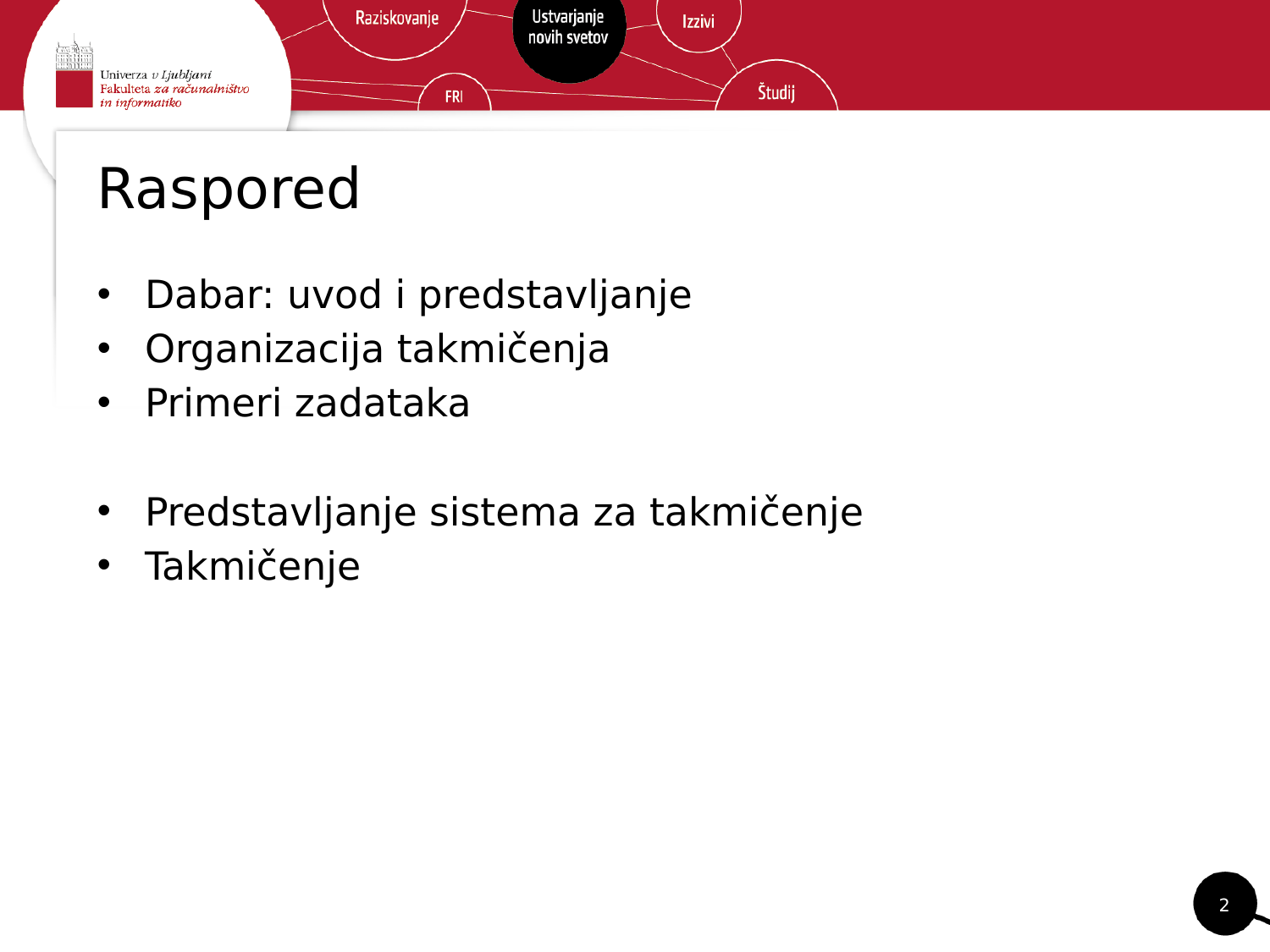

# Raspored
Dabar: uvod i predstavljanje
Organizacija takmičenja
Primeri zadataka

Predstavljanje sistema za takmičenje
Takmičenje
2